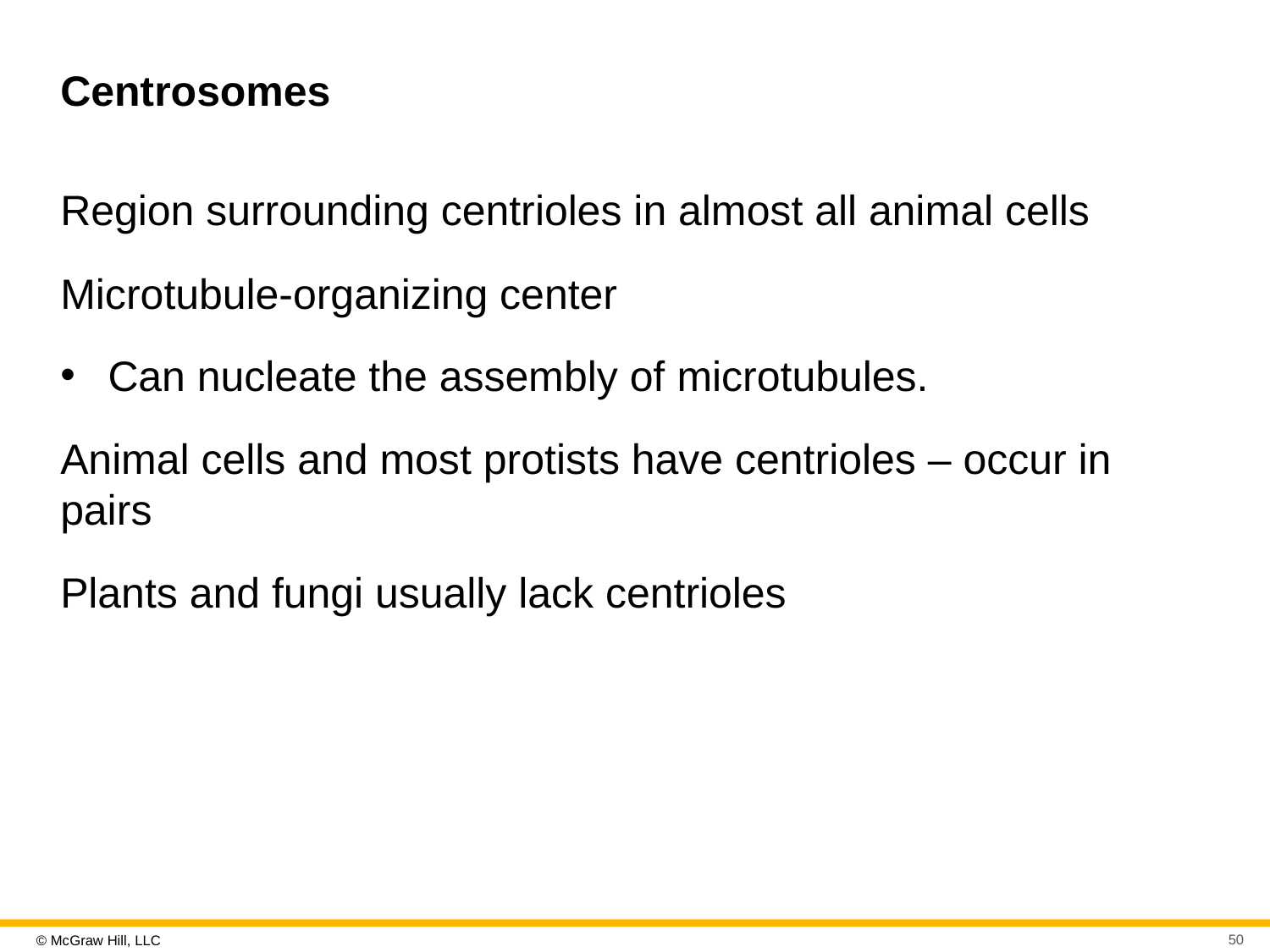

# Centrosomes
Region surrounding centrioles in almost all animal cells
Microtubule-organizing center
Can nucleate the assembly of microtubules.
Animal cells and most protists have centrioles – occur in pairs
Plants and fungi usually lack centrioles
50